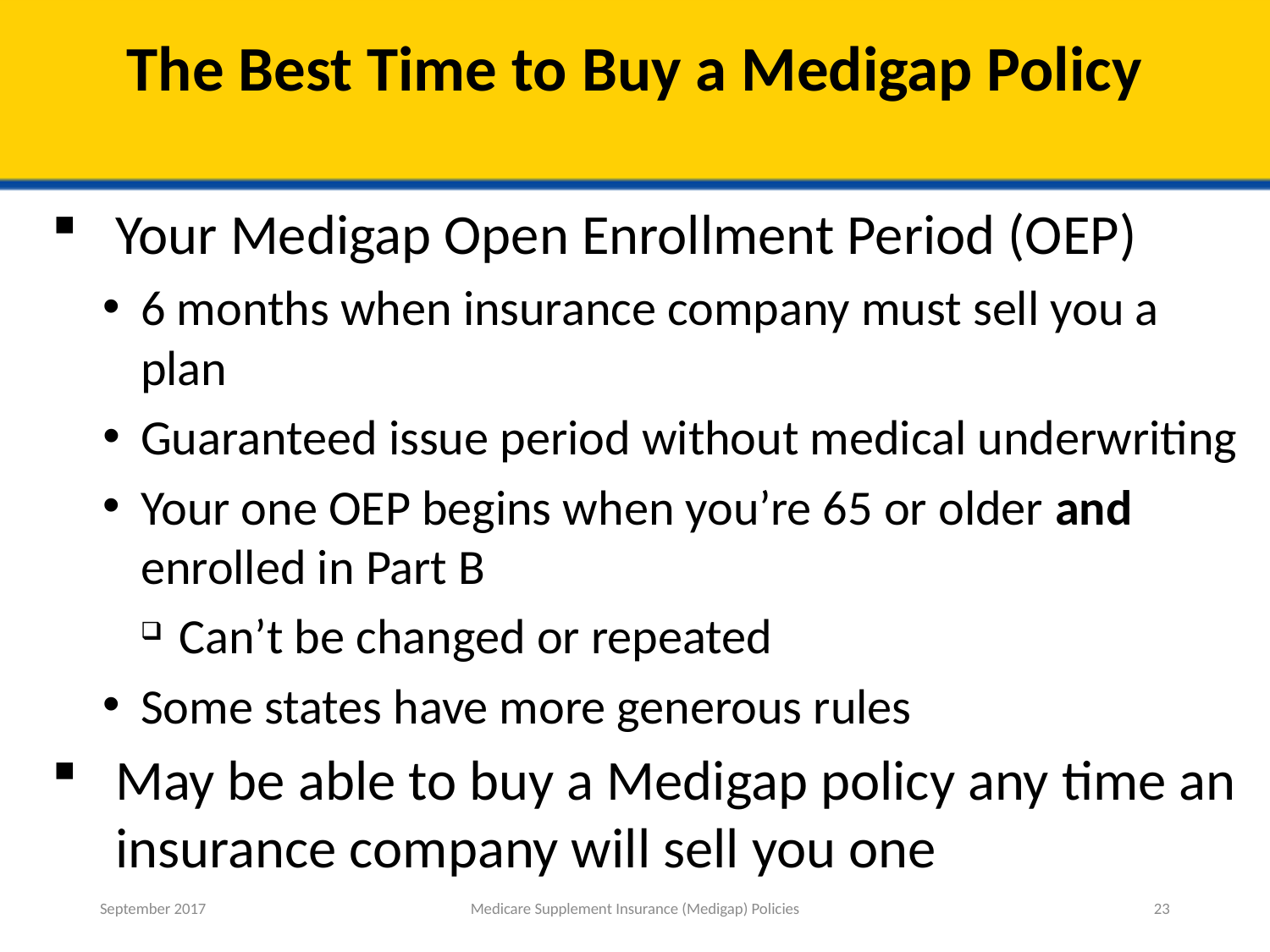

# The Best Time to Buy a Medigap Policy
Your Medigap Open Enrollment Period (OEP)
6 months when insurance company must sell you a plan
Guaranteed issue period without medical underwriting
Your one OEP begins when you’re 65 or older and enrolled in Part B
Can’t be changed or repeated
Some states have more generous rules
May be able to buy a Medigap policy any time an insurance company will sell you one

September 2017
Medicare Supplement Insurance (Medigap) Policies
23